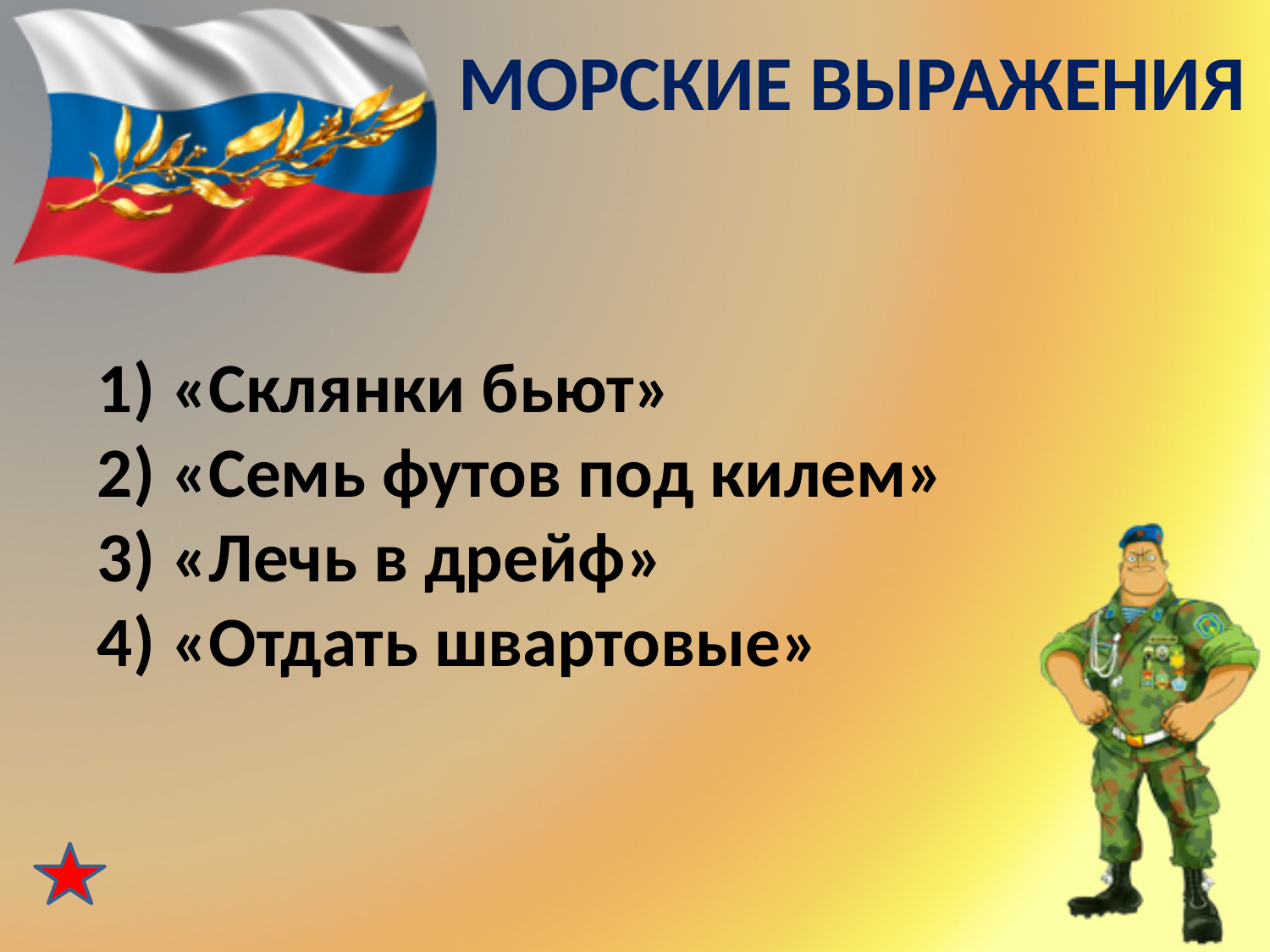

# МОРСКИЕ ВЫРАЖЕНИЯ
 «Склянки бьют»
 «Семь футов под килем»
 «Лечь в дрейф»
 «Отдать швартовые»